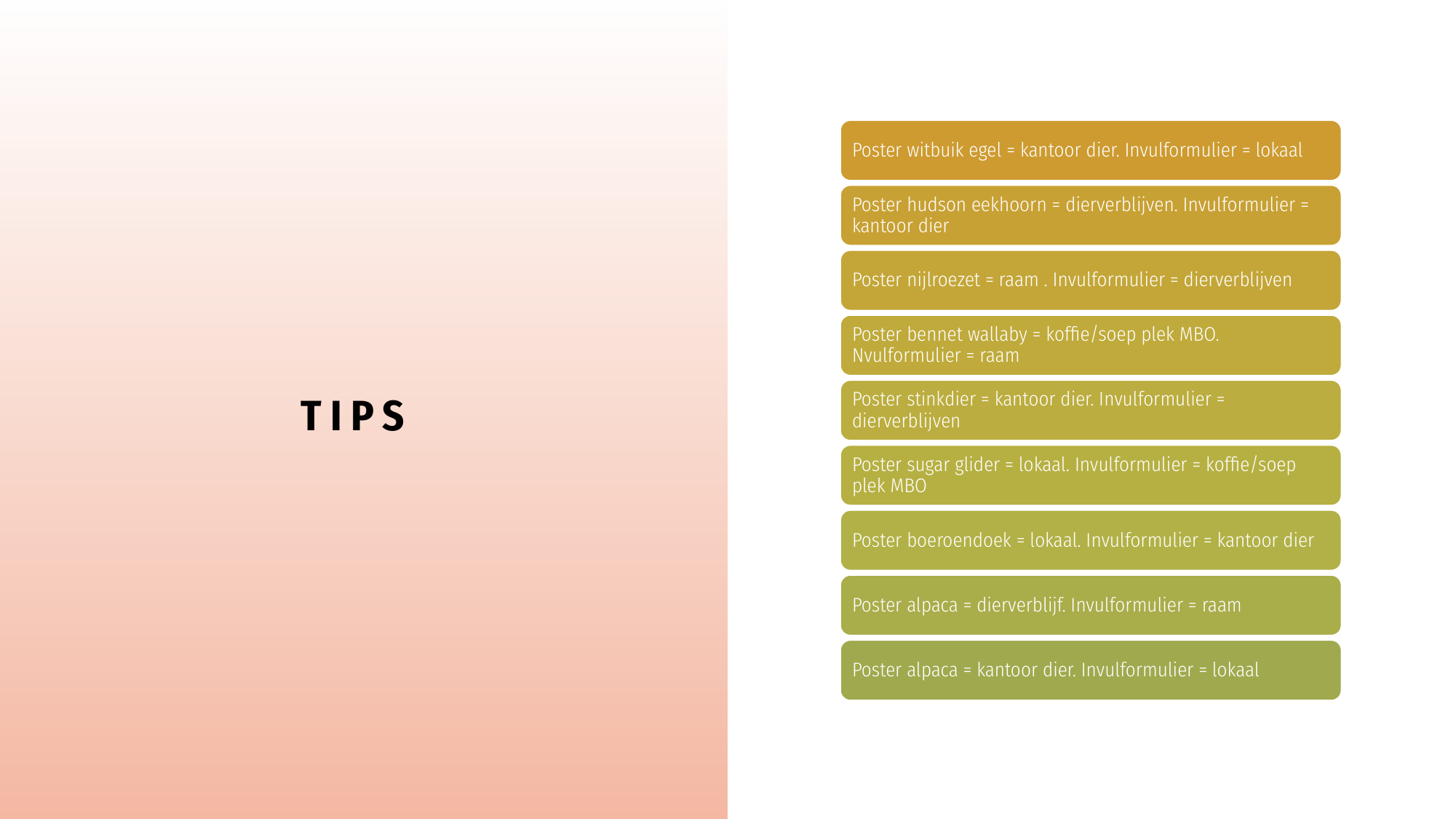

Poster witbuik egel = kantoor dier. Invulformulier = lokaal
Poster hudson eekhoorn = dierverblijven. Invulformulier = kantoor dier
Poster nijlroezet = raam . Invulformulier = dierverblijven
Poster bennet wallaby = koffie/soep plek MBO. Nvulformulier = raam
Poster stinkdier = kantoor dier. Invulformulier = dierverblijven
Poster sugar glider = lokaal. Invulformulier = koffie/soep plek MBO
Poster boeroendoek = lokaal. Invulformulier = kantoor dier
Poster alpaca = dierverblijf. Invulformulier = raam
Poster alpaca = kantoor dier. Invulformulier = lokaal
# Tips